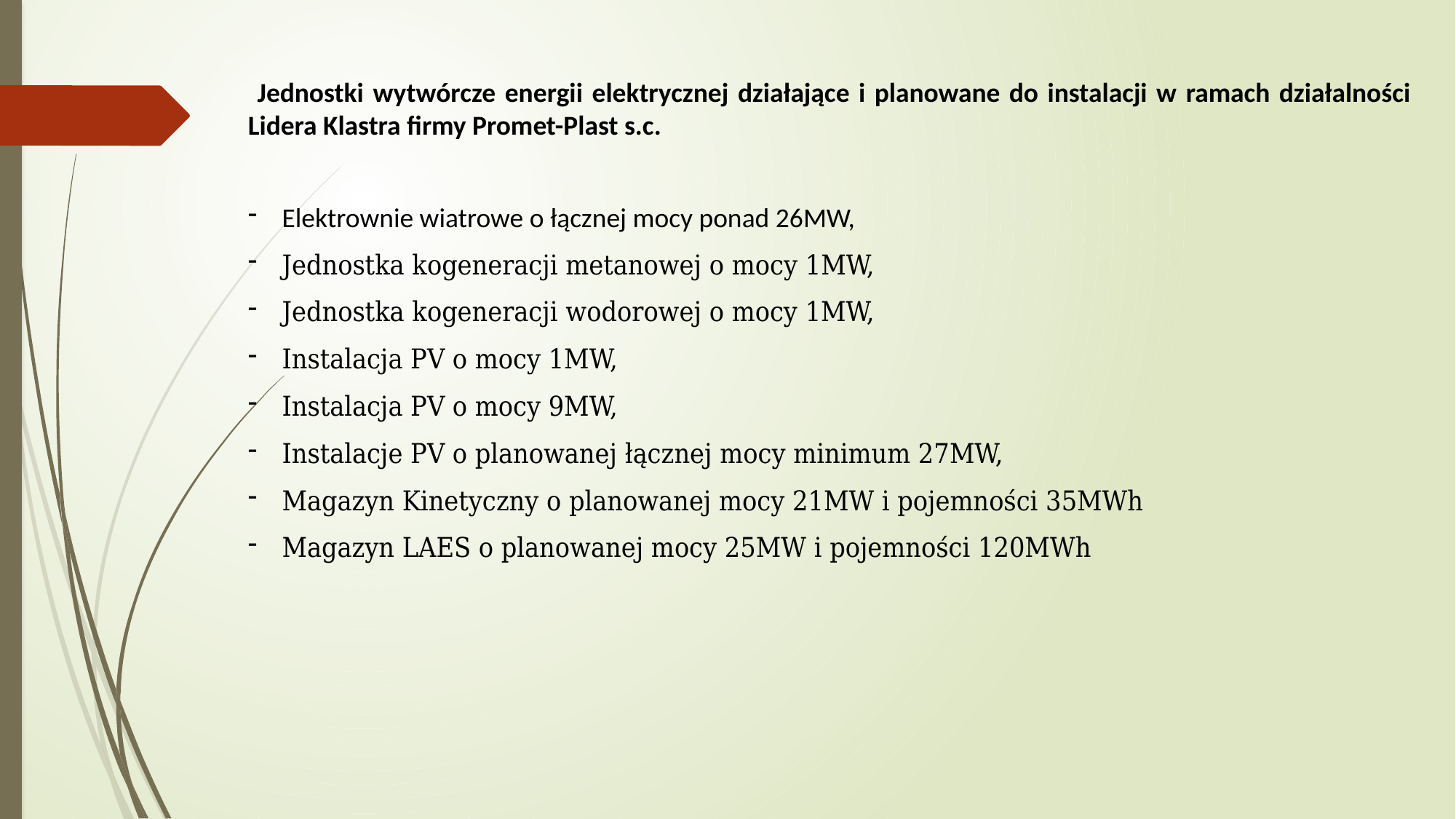

Jednostki wytwórcze energii elektrycznej działające i planowane do instalacji w ramach działalności Lidera Klastra firmy Promet-Plast s.c.

Elektrownie wiatrowe o łącznej mocy ponad 26MW,
Jednostka kogeneracji metanowej o mocy 1MW,
Jednostka kogeneracji wodorowej o mocy 1MW,
Instalacja PV o mocy 1MW,
Instalacja PV o mocy 9MW,
Instalacje PV o planowanej łącznej mocy minimum 27MW,
Magazyn Kinetyczny o planowanej mocy 21MW i pojemności 35MWh
Magazyn LAES o planowanej mocy 25MW i pojemności 120MWh